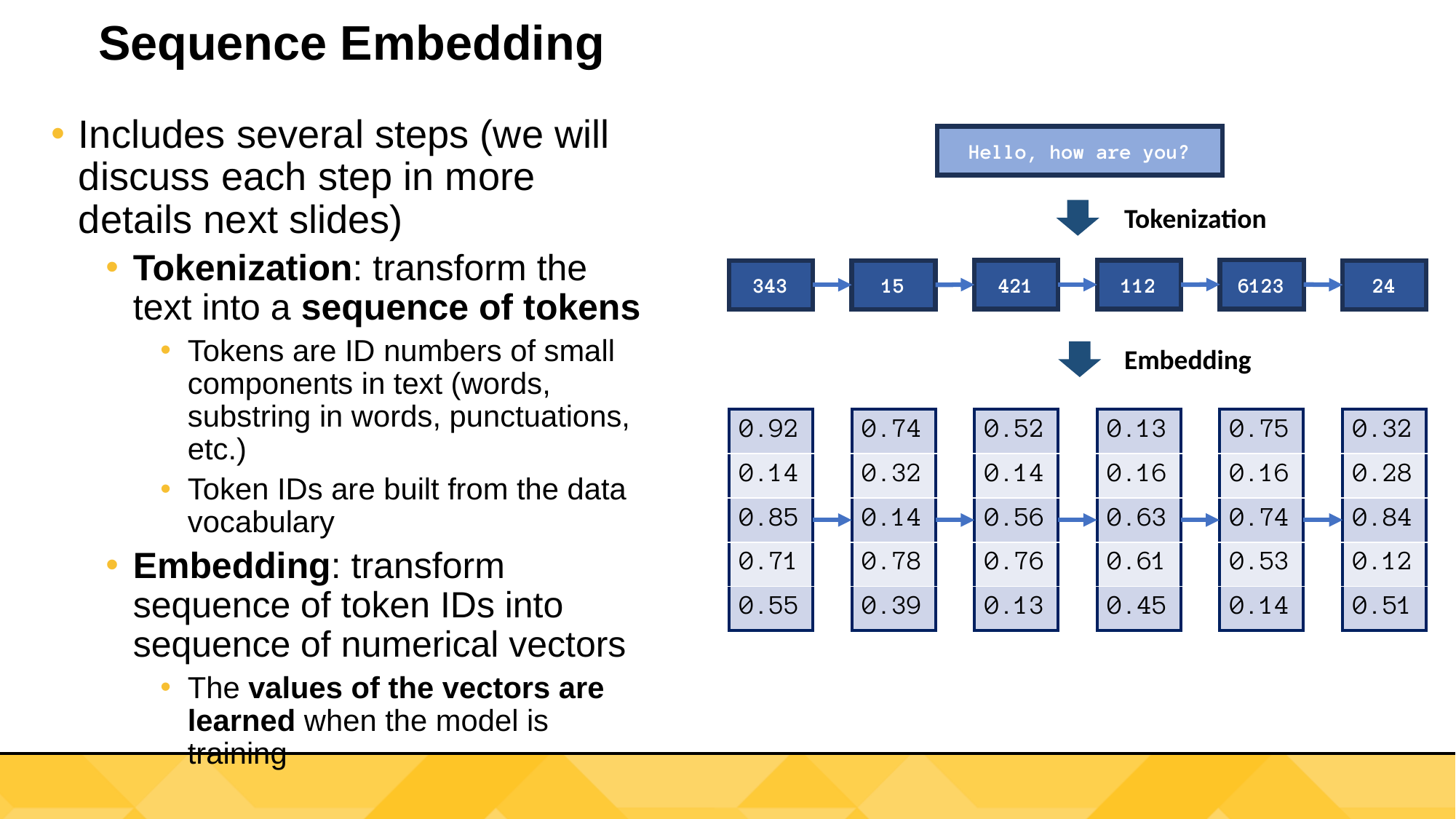

# Sequence Embedding
Includes several steps (we will discuss each step in more details next slides)
Tokenization: transform the text into a sequence of tokens
Tokens are ID numbers of small components in text (words, substring in words, punctuations, etc.)
Token IDs are built from the data vocabulary
Embedding: transform sequence of token IDs into sequence of numerical vectors
The values of the vectors are learned when the model is training
Hello, how are you?
Tokenization

6123
421
112
343
15
24
Embedding

| 0.92 |
| --- |
| 0.14 |
| 0.85 |
| 0.71 |
| 0.55 |
| 0.74 |
| --- |
| 0.32 |
| 0.14 |
| 0.78 |
| 0.39 |
| 0.52 |
| --- |
| 0.14 |
| 0.56 |
| 0.76 |
| 0.13 |
| 0.13 |
| --- |
| 0.16 |
| 0.63 |
| 0.61 |
| 0.45 |
| 0.75 |
| --- |
| 0.16 |
| 0.74 |
| 0.53 |
| 0.14 |
| 0.32 |
| --- |
| 0.28 |
| 0.84 |
| 0.12 |
| 0.51 |